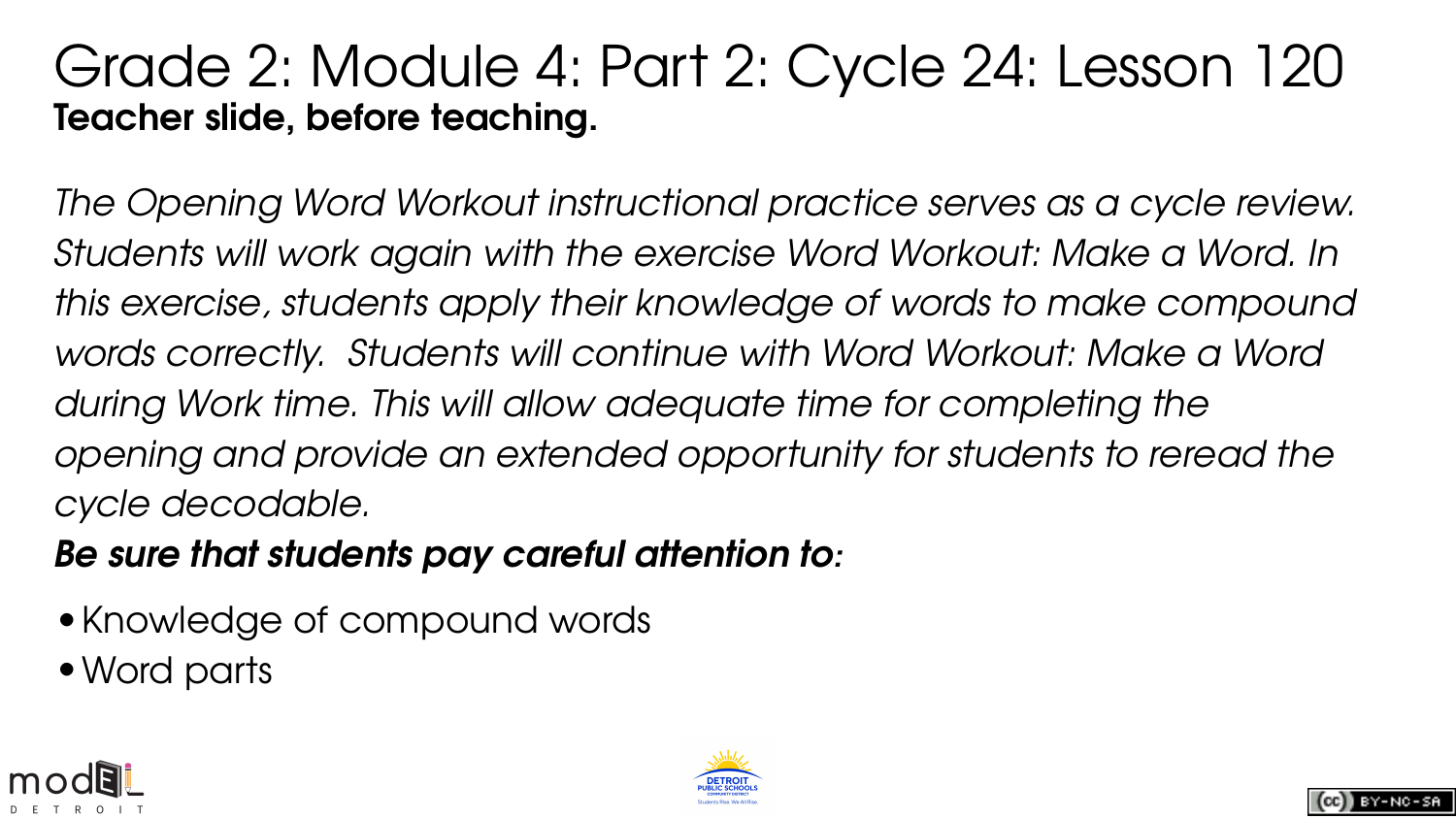

# Grade 2: Module 4: Part 2: Cycle 24: Lesson 120
Teacher slide, before teaching.
The Opening Word Workout instructional practice serves as a cycle review. Students will work again with the exercise Word Workout: Make a Word. In this exercise, students apply their knowledge of words to make compound words correctly.  Students will continue with Word Workout: Make a Word during Work time. This will allow adequate time for completing the opening and provide an extended opportunity for students to reread the cycle decodable.
Be sure that students pay careful attention to:
Knowledge of compound words
Word parts